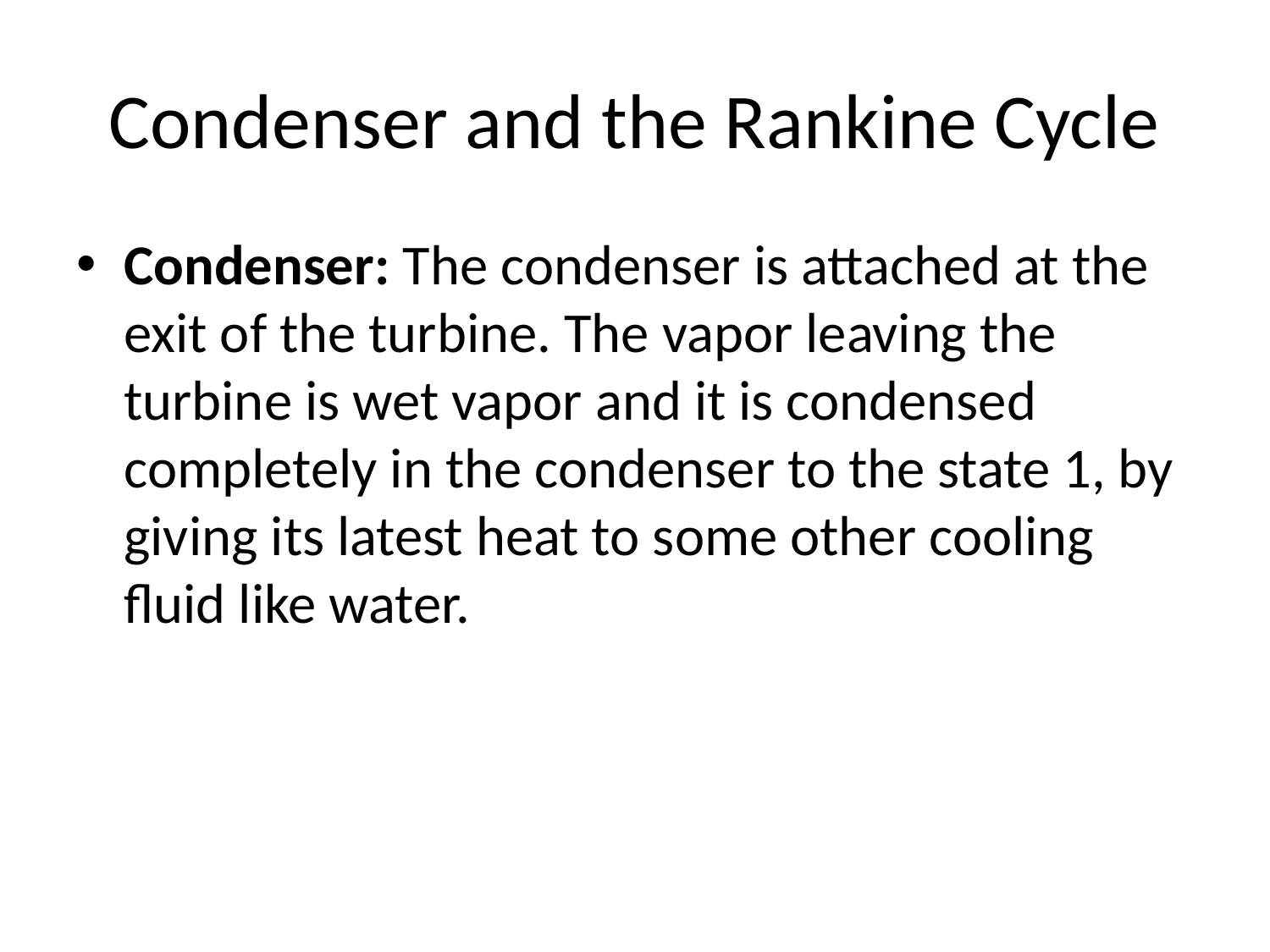

# Condenser and the Rankine Cycle
Condenser: The condenser is attached at the exit of the turbine. The vapor leaving the turbine is wet vapor and it is condensed completely in the condenser to the state 1, by giving its latest heat to some other cooling fluid like water.